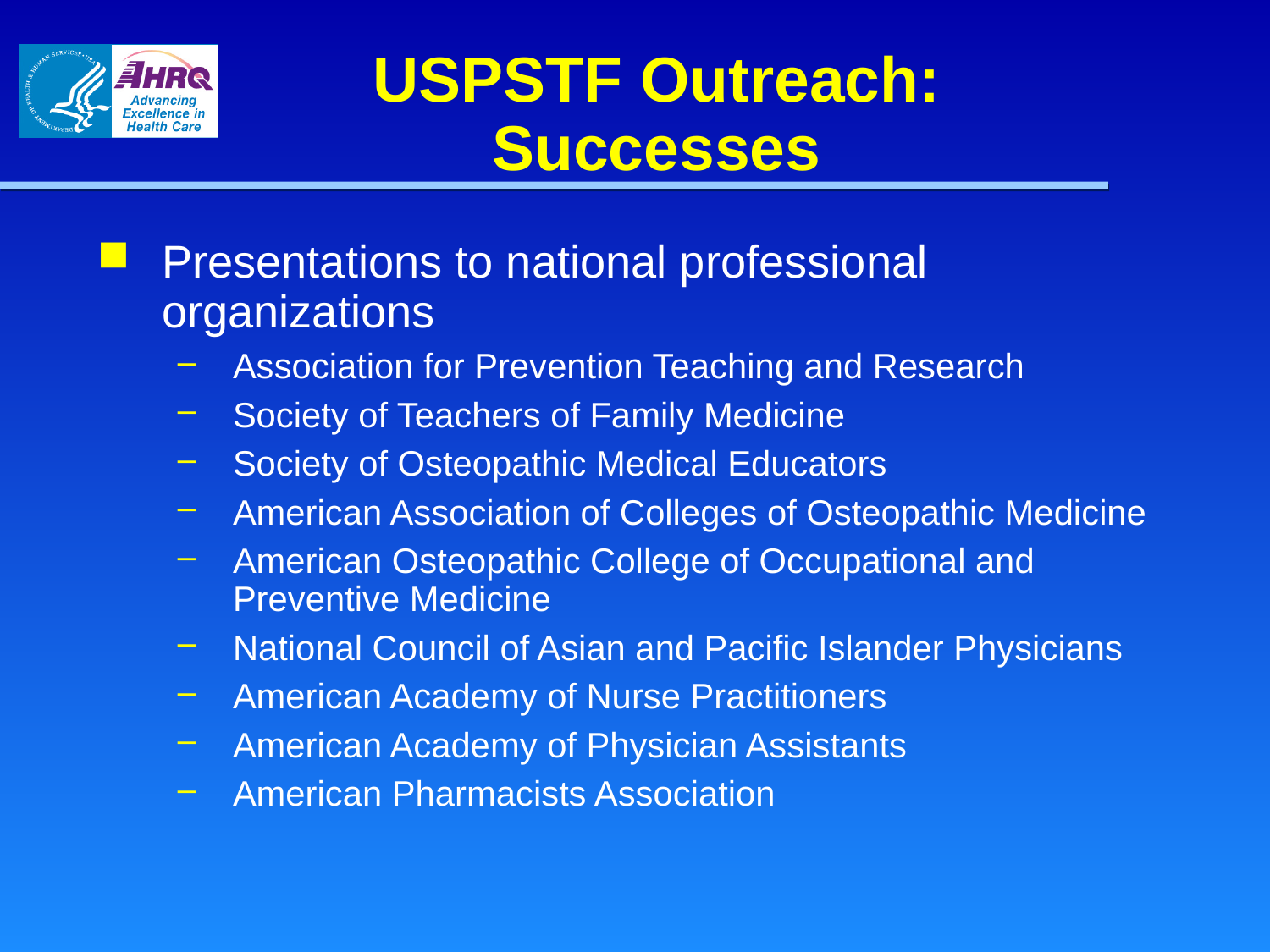

# USPSTF Outreach: Successes
Presentations to national professional organizations
Association for Prevention Teaching and Research
Society of Teachers of Family Medicine
Society of Osteopathic Medical Educators
American Association of Colleges of Osteopathic Medicine
American Osteopathic College of Occupational and Preventive Medicine
National Council of Asian and Pacific Islander Physicians
American Academy of Nurse Practitioners
American Academy of Physician Assistants
American Pharmacists Association